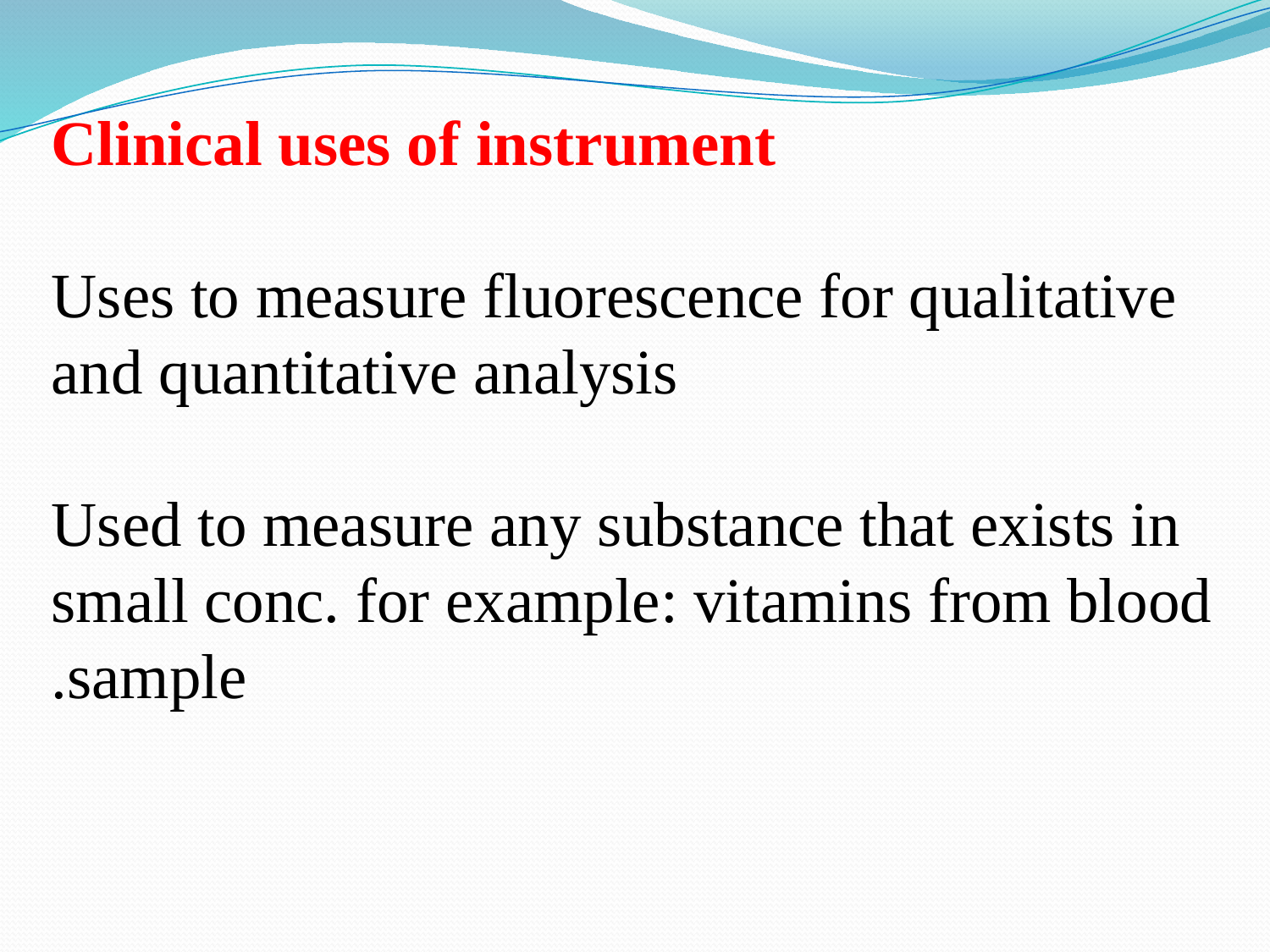

Clinical uses of instrument

Uses to measure fluorescence for qualitative and quantitative analysis

Used to measure any substance that exists in small conc. for example: vitamins from blood sample.